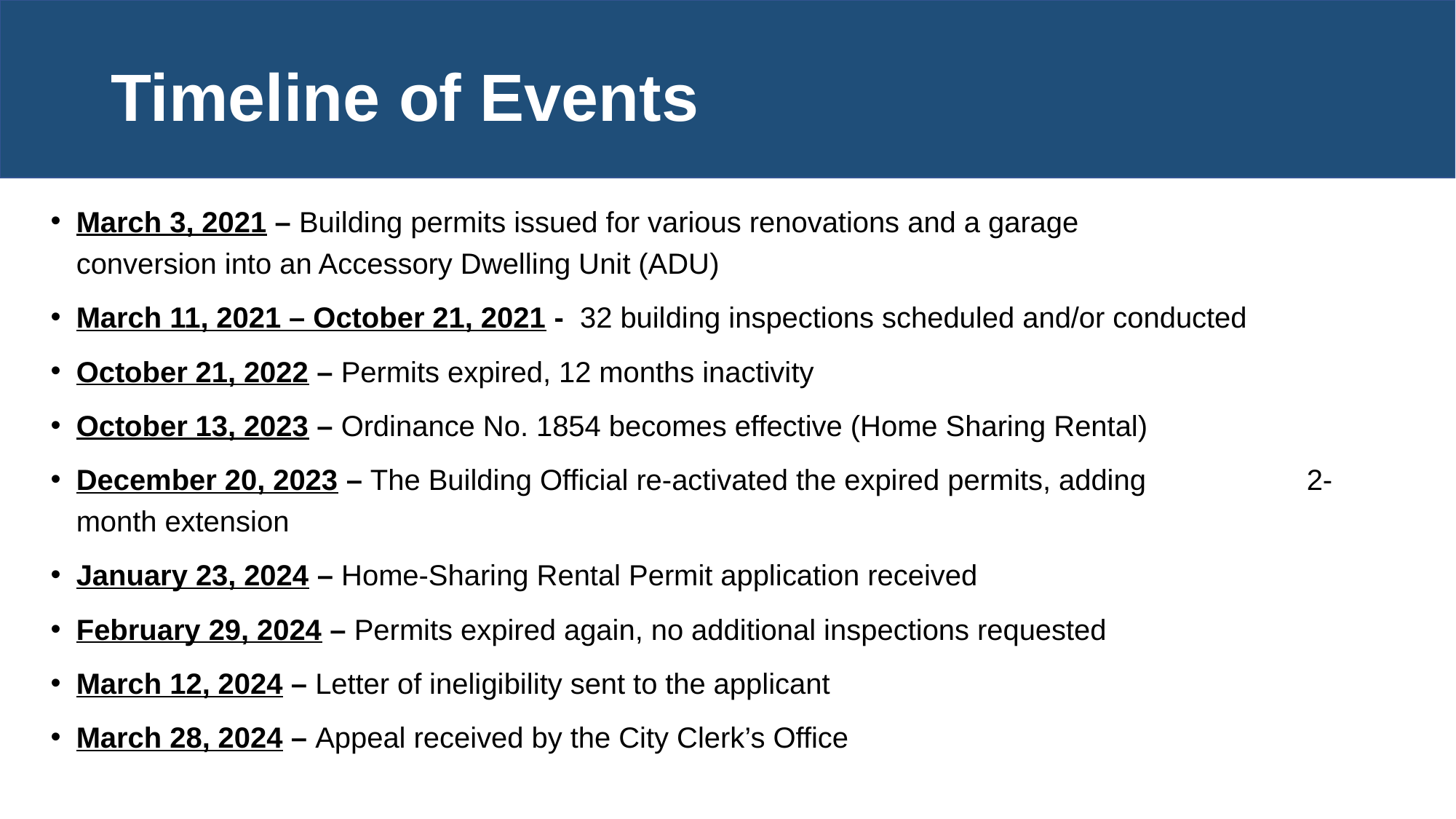

# Timeline of Events
March 3, 2021 – Building permits issued for various renovations and a garage 			        	     conversion into an Accessory Dwelling Unit (ADU)
March 11, 2021 – October 21, 2021 -  32 building inspections scheduled and/or conducted
October 21, 2022 – Permits expired, 12 months inactivity
October 13, 2023 – Ordinance No. 1854 becomes effective (Home Sharing Rental)
December 20, 2023 – The Building Official re-activated the expired permits, adding 			    	 2-month extension
January 23, 2024 – Home-Sharing Rental Permit application received
February 29, 2024 – Permits expired again, no additional inspections requested
March 12, 2024 – Letter of ineligibility sent to the applicant
March 28, 2024 – Appeal received by the City Clerk’s Office